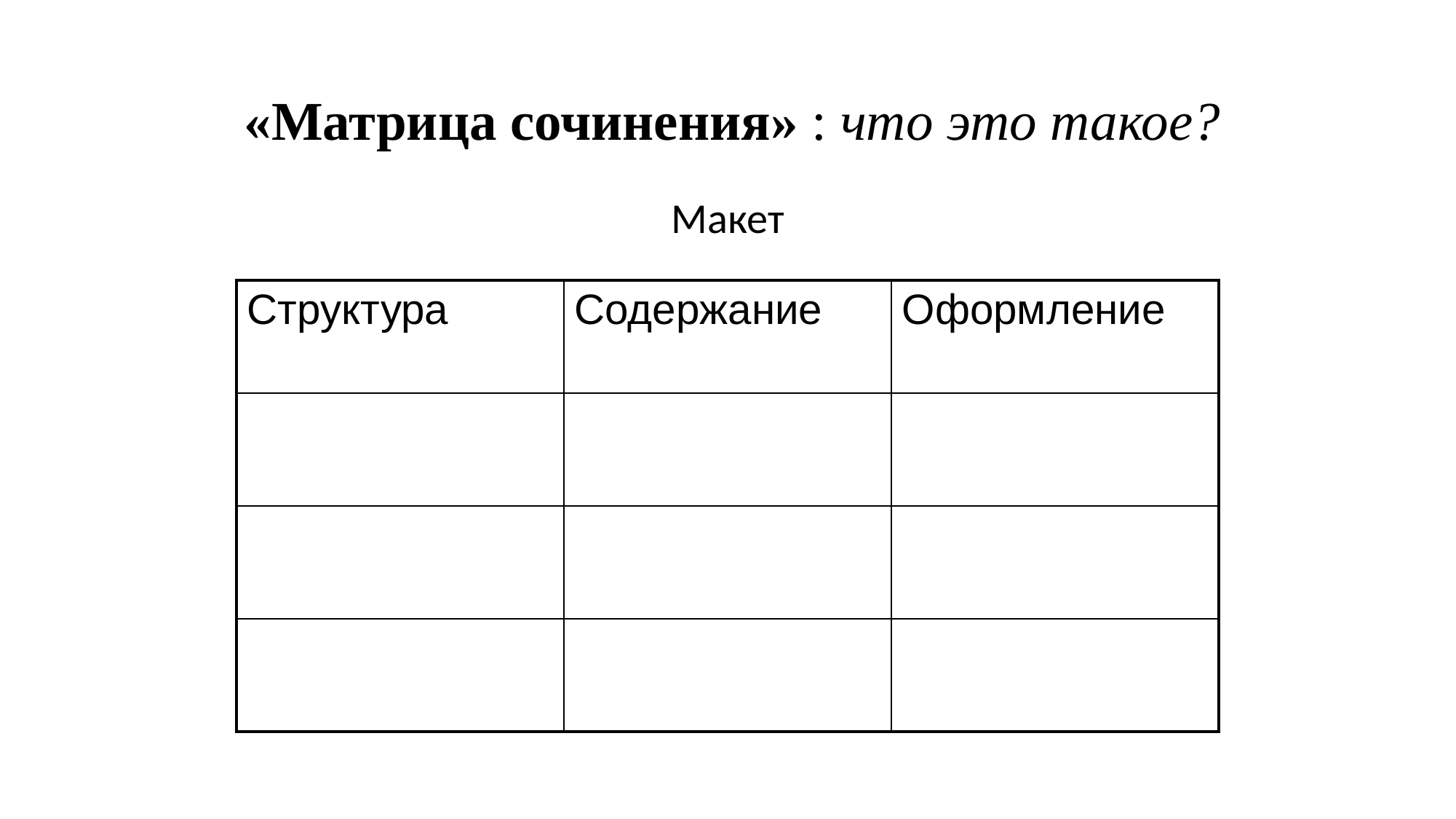

# «Матрица сочинения» : что это такое?
Макет
| Структура | Содержание | Оформление |
| --- | --- | --- |
|  |  |  |
|  |  |  |
|  |  |  |